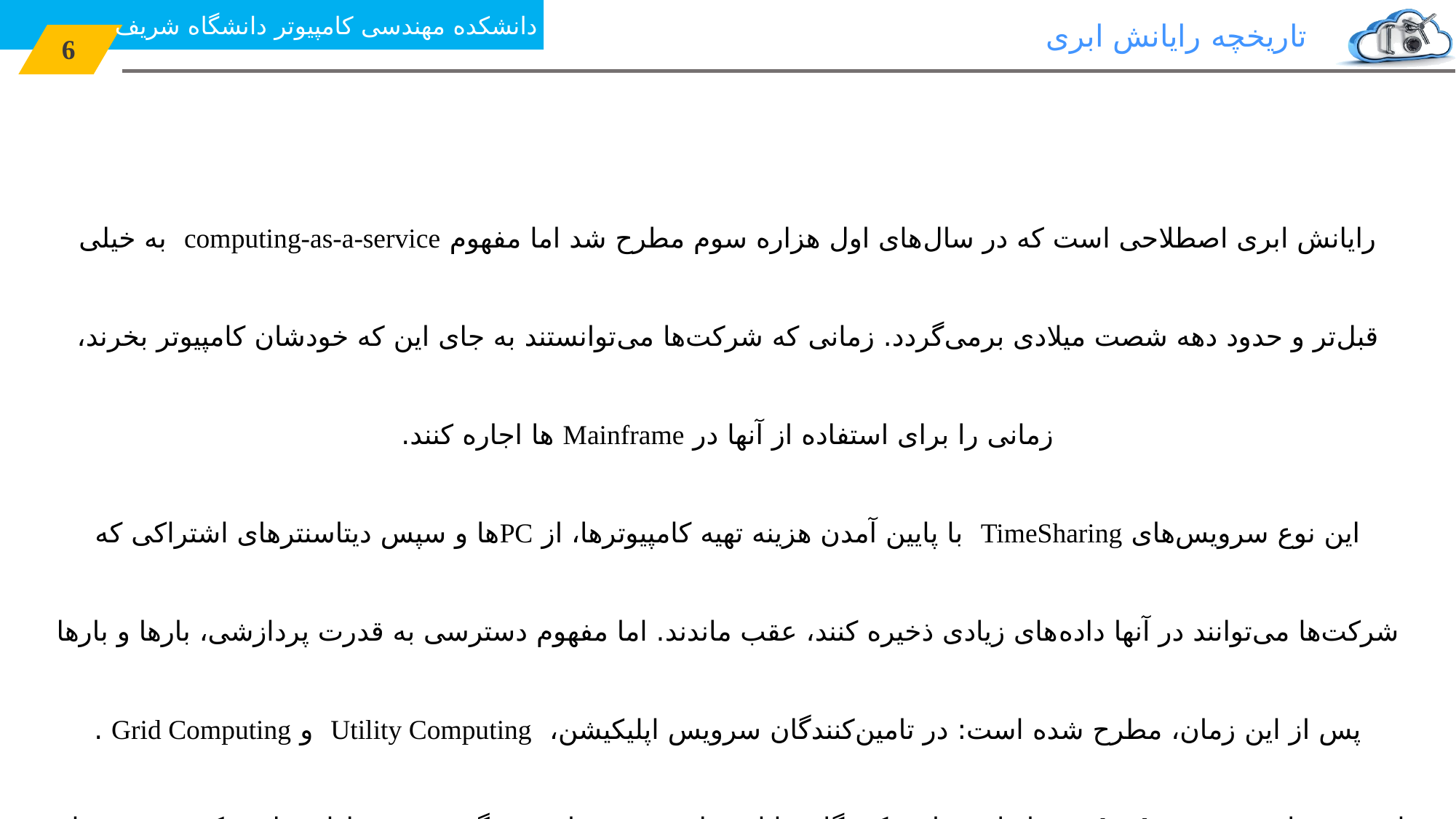

دانشکده مهندسی کامپیوتر دانشگاه شریف
 تاریخچه رایانش ابری
6
رایانش ابری اصطلاحی است که در سال‌های اول هزاره سوم مطرح شد اما مفهوم computing-as-a-service  به خیلی قبل‌تر و حدود دهه شصت میلادی برمی‌گردد. زمانی که شرکت‌ها می‌توانستند به جای این که خودشان کامپیوتر بخرند، زمانی را برای استفاده از آنها در Mainframe ها اجاره کنند.
این نوع سرویس‌های TimeSharing  با پایین آمدن هزینه تهیه کامپیوترها، از PCها و سپس دیتاسنترهای اشتراکی که شرکت‌ها می‌توانند در آنها داده‌های زیادی ذخیره کنند، عقب ماندند. اما مفهوم دسترسی به قدرت پردازشی، بارها و بارها پس از این زمان، مطرح شده است: در تامین‌کنندگان سرویس اپلیکیشن،  Utility Computing  و Grid Computing .
این روند با Cloud Computing  و با ظهور تامین‌کنندگان رایانش ابری در مقیاس بزرگ و SaaS   ادامه یافت که سرویس‌های تحت وب آمازون از آن جمله است.